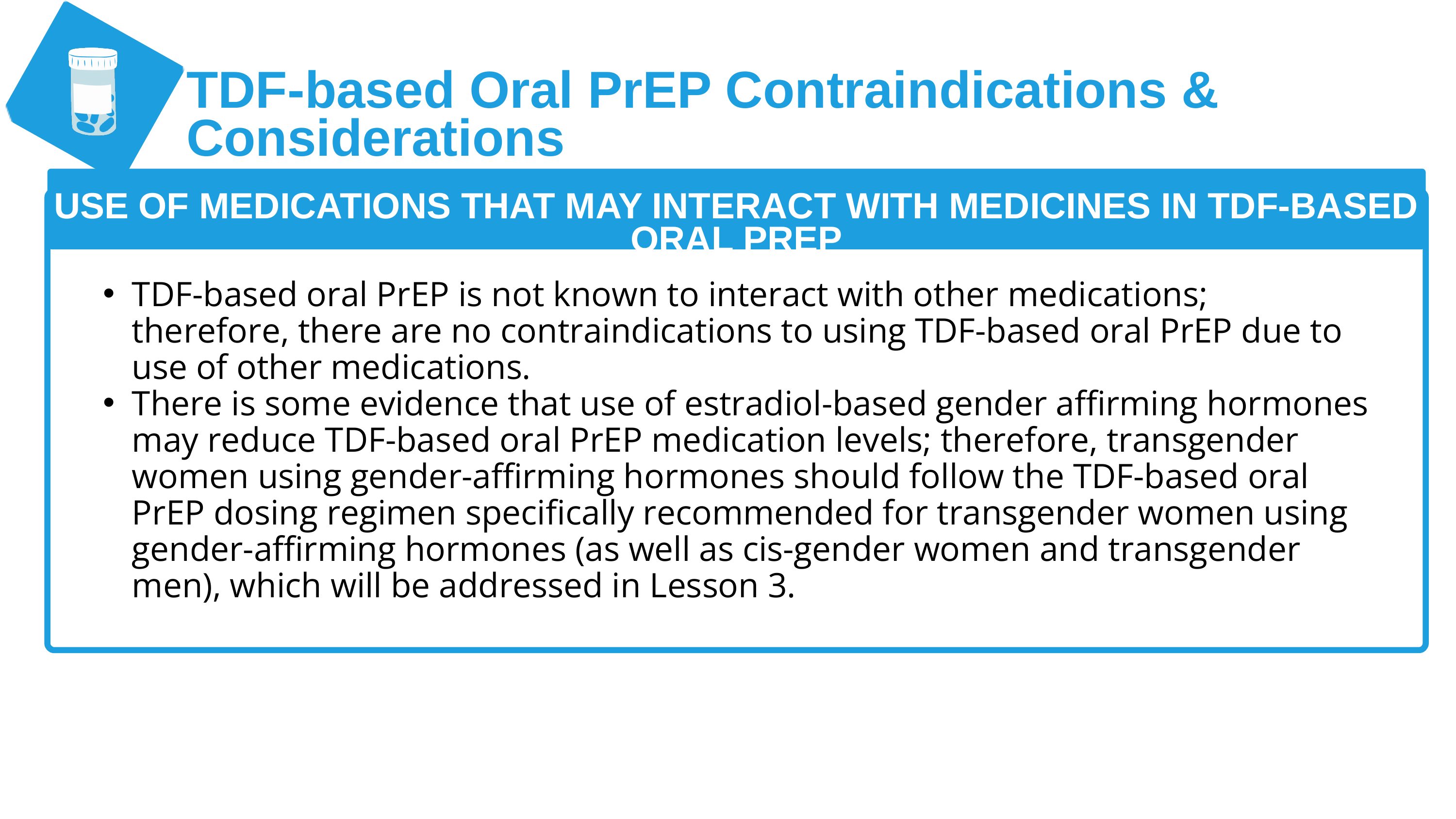

TDF-based Oral PrEP Contraindications & Considerations

USE OF MEDICATIONS THAT MAY INTERACT WITH MEDICINES IN TDF-BASED ORAL PREP

TDF-based oral PrEP is not known to interact with other medications; therefore, there are no contraindications to using TDF-based oral PrEP due to use of other medications.
There is some evidence that use of estradiol-based gender affirming hormones may reduce TDF-based oral PrEP medication levels; therefore, transgender women using gender-affirming hormones should follow the TDF-based oral PrEP dosing regimen specifically recommended for transgender women using gender-affirming hormones (as well as cis-gender women and transgender men), which will be addressed in Lesson 3.